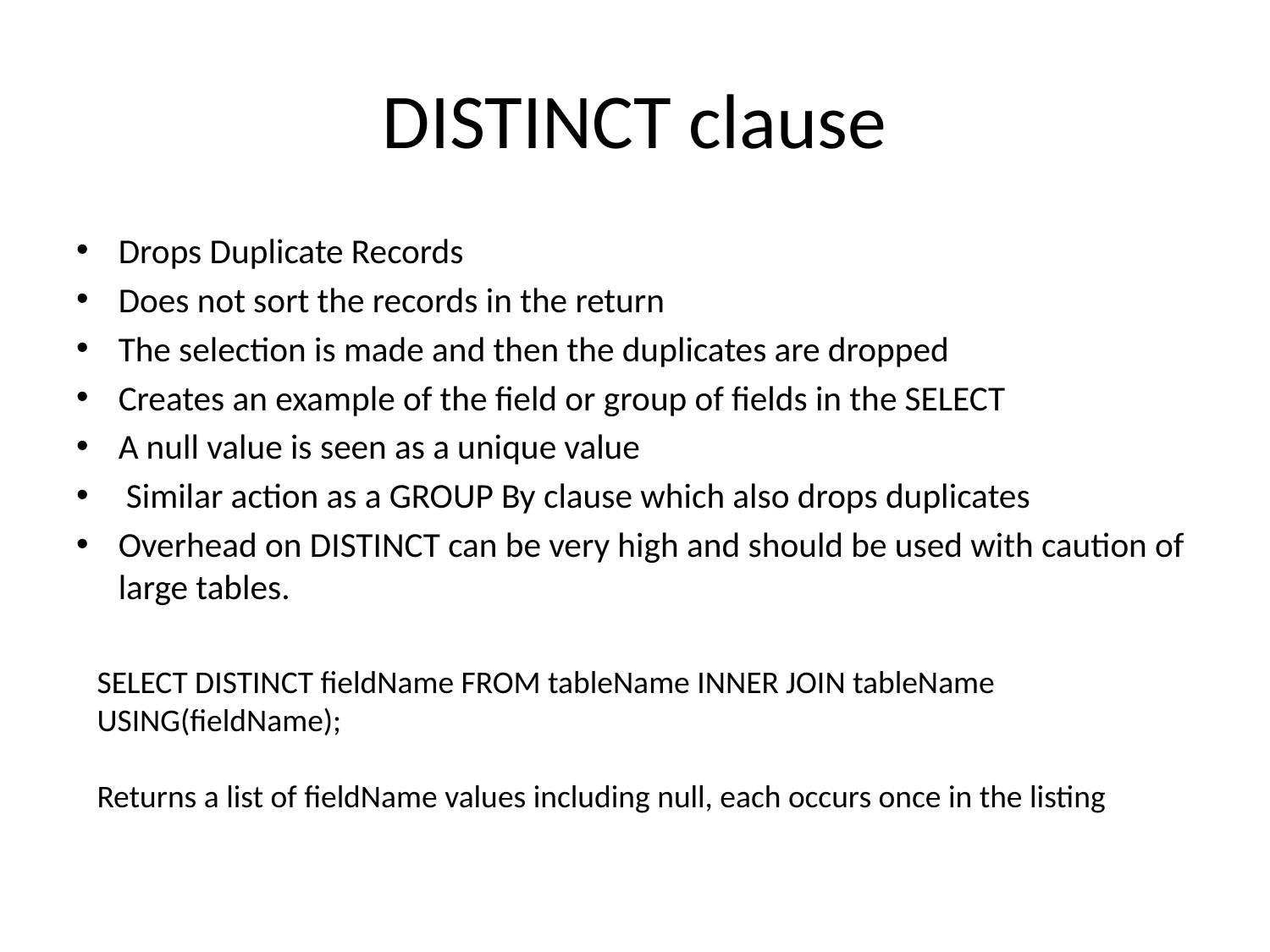

# DISTINCT clause
Drops Duplicate Records
Does not sort the records in the return
The selection is made and then the duplicates are dropped
Creates an example of the field or group of fields in the SELECT
A null value is seen as a unique value
 Similar action as a GROUP By clause which also drops duplicates
Overhead on DISTINCT can be very high and should be used with caution of large tables.

SELECT DISTINCT fieldName FROM tableName INNER JOIN tableName USING(fieldName);

Returns a list of fieldName values including null, each occurs once in the listing